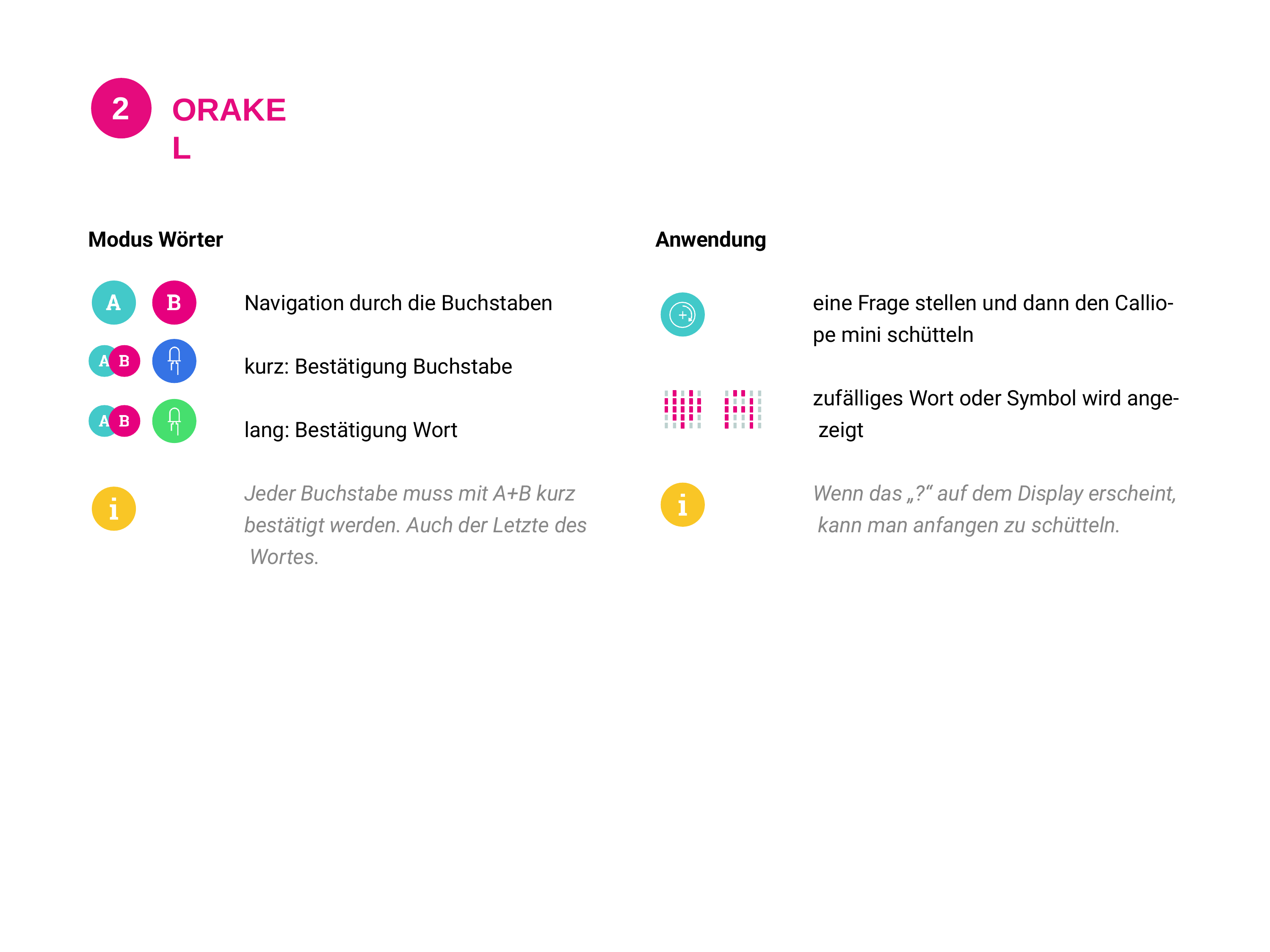

2
# ORAKEL
Modus Wörter
Anwendung

eine Frage stellen und dann den Callio-
pe mini schütteln
Navigation durch die Buchstaben

kurz: Bestätigung Buchstabe
zufälliges Wort oder Symbol wird ange-  zeigt

lang: Bestätigung Wort

Jeder Buchstabe muss mit A+B kurz  bestätigt werden. Auch der Letzte des  Wortes.
Wenn das „?“ auf dem Display erscheint,  kann man anfangen zu schütteln.